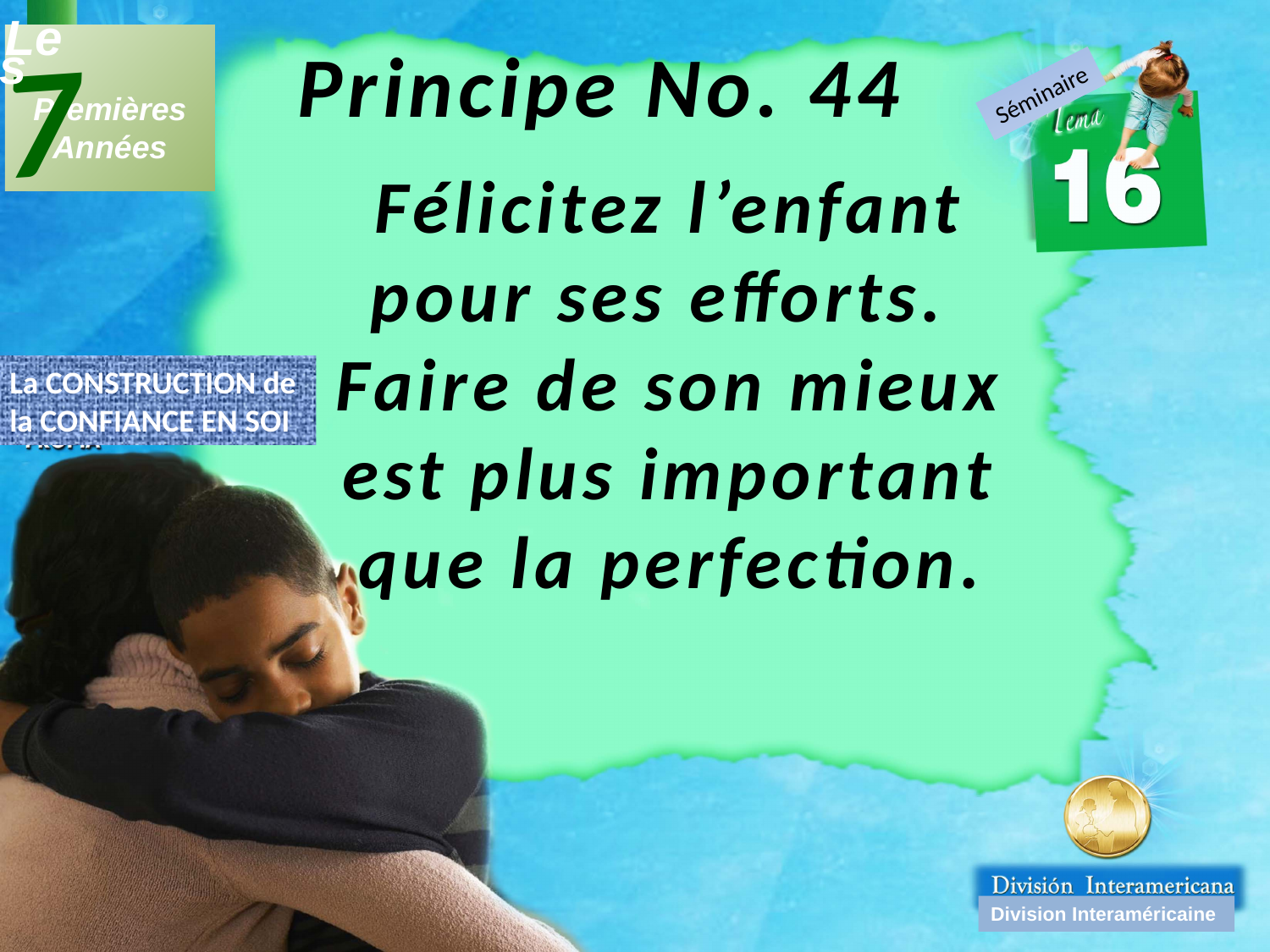

7
Les
         Premières
Années
Principe No. 44

Félicitez l’enfant pour ses efforts.  Faire de son mieux est plus important que la perfection.
Séminaire
La CONSTRUCTION de
la CONFIANCE EN SOI
Division Interaméricaine